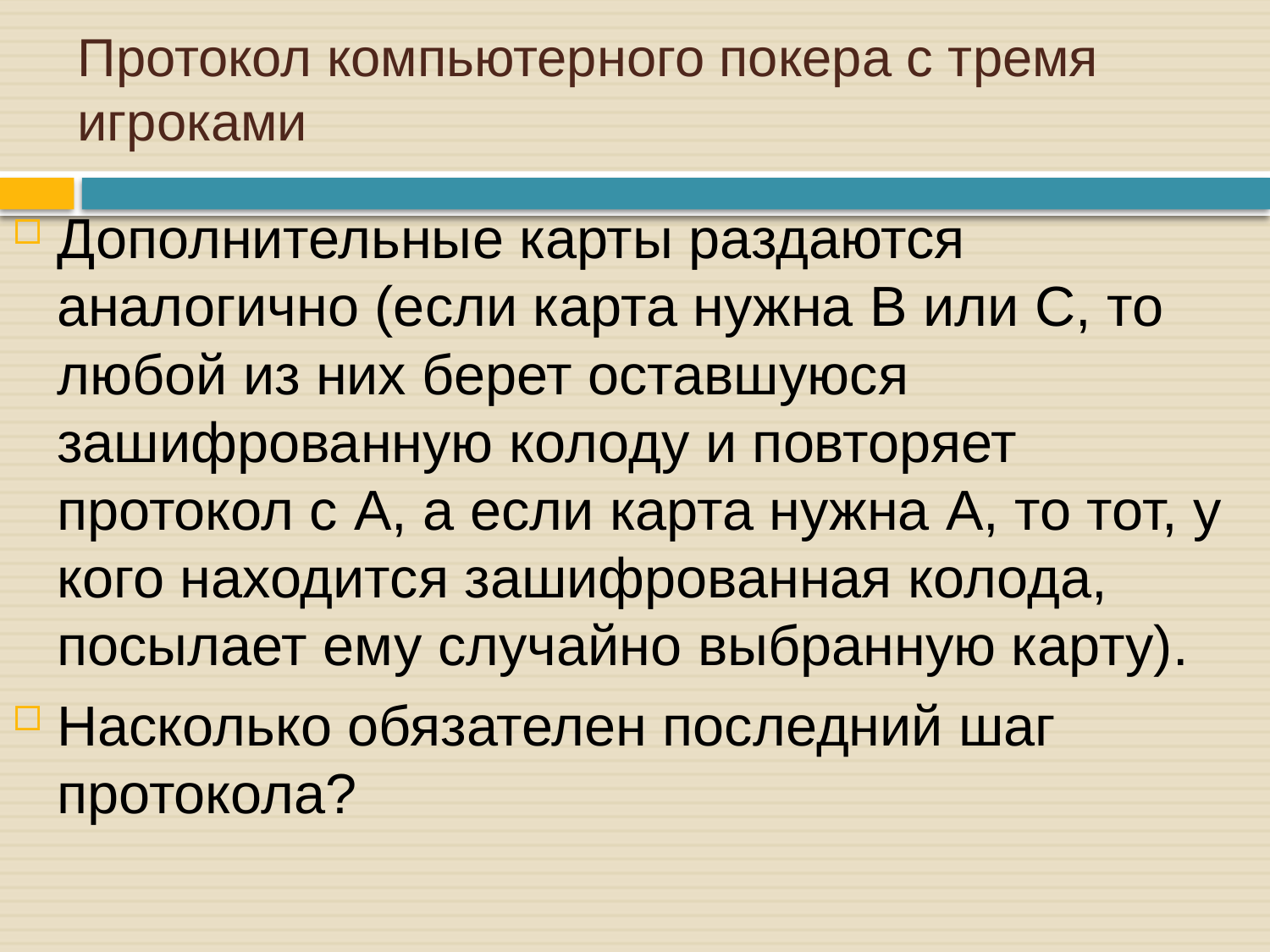

# Протокол компьютерного покера с тремя игроками
Дополнительные карты раздаются аналогично (если карта нужна B или C, то любой из них берет оставшуюся зашифрованную колоду и повторяет протокол с A, а если карта нужна A, то тот, у кого находится зашифрованная колода, посылает ему случайно выбранную карту).
Насколько обязателен последний шаг протокола?